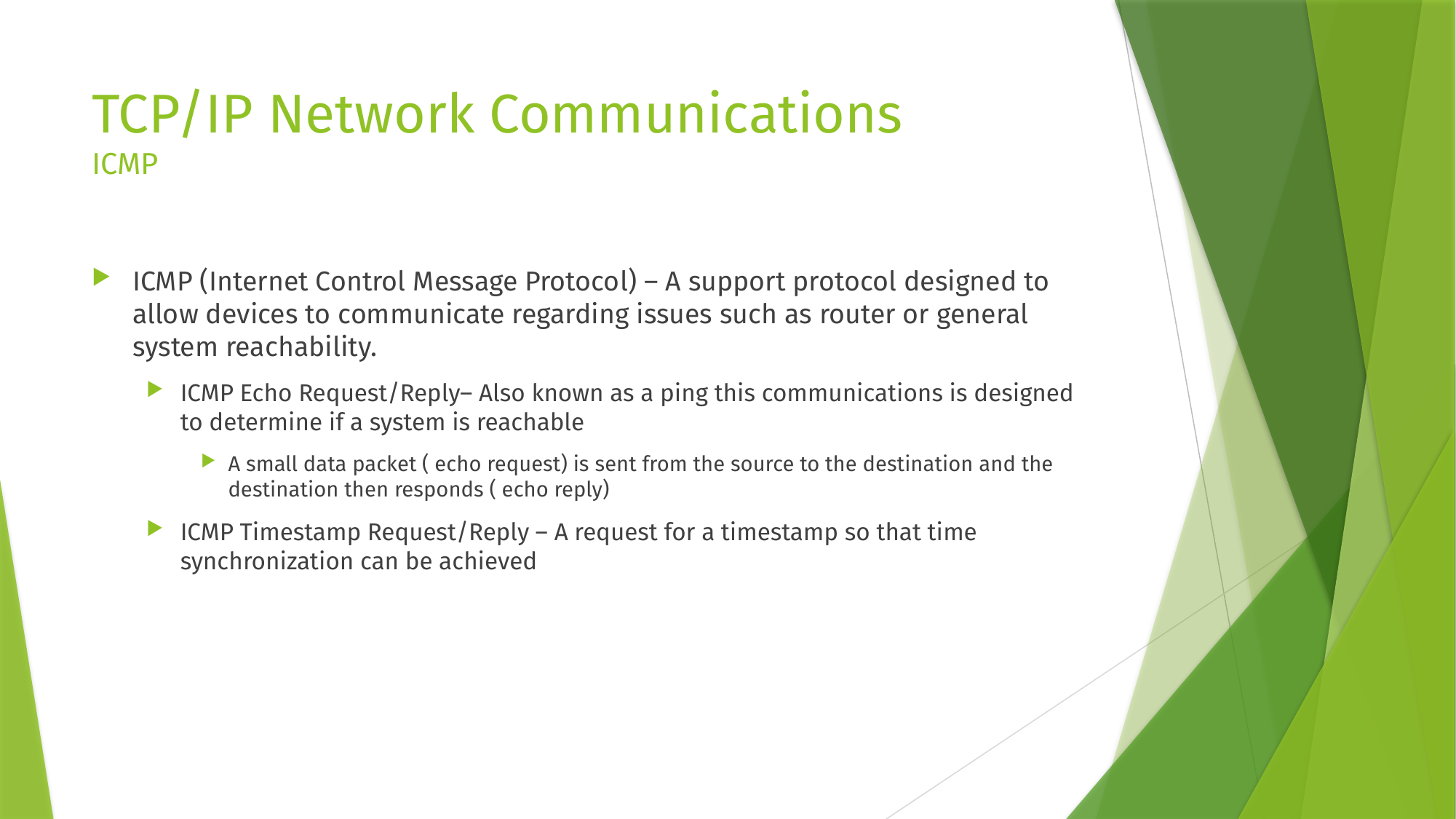

# TCP/IP Network Communications ICMP
ICMP (Internet Control Message Protocol) – A support protocol designed to allow devices to communicate regarding issues such as router or general system reachability.
ICMP Echo Request/Reply– Also known as a ping this communications is designed to determine if a system is reachable
A small data packet ( echo request) is sent from the source to the destination and the destination then responds ( echo reply)
ICMP Timestamp Request/Reply – A request for a timestamp so that time synchronization can be achieved